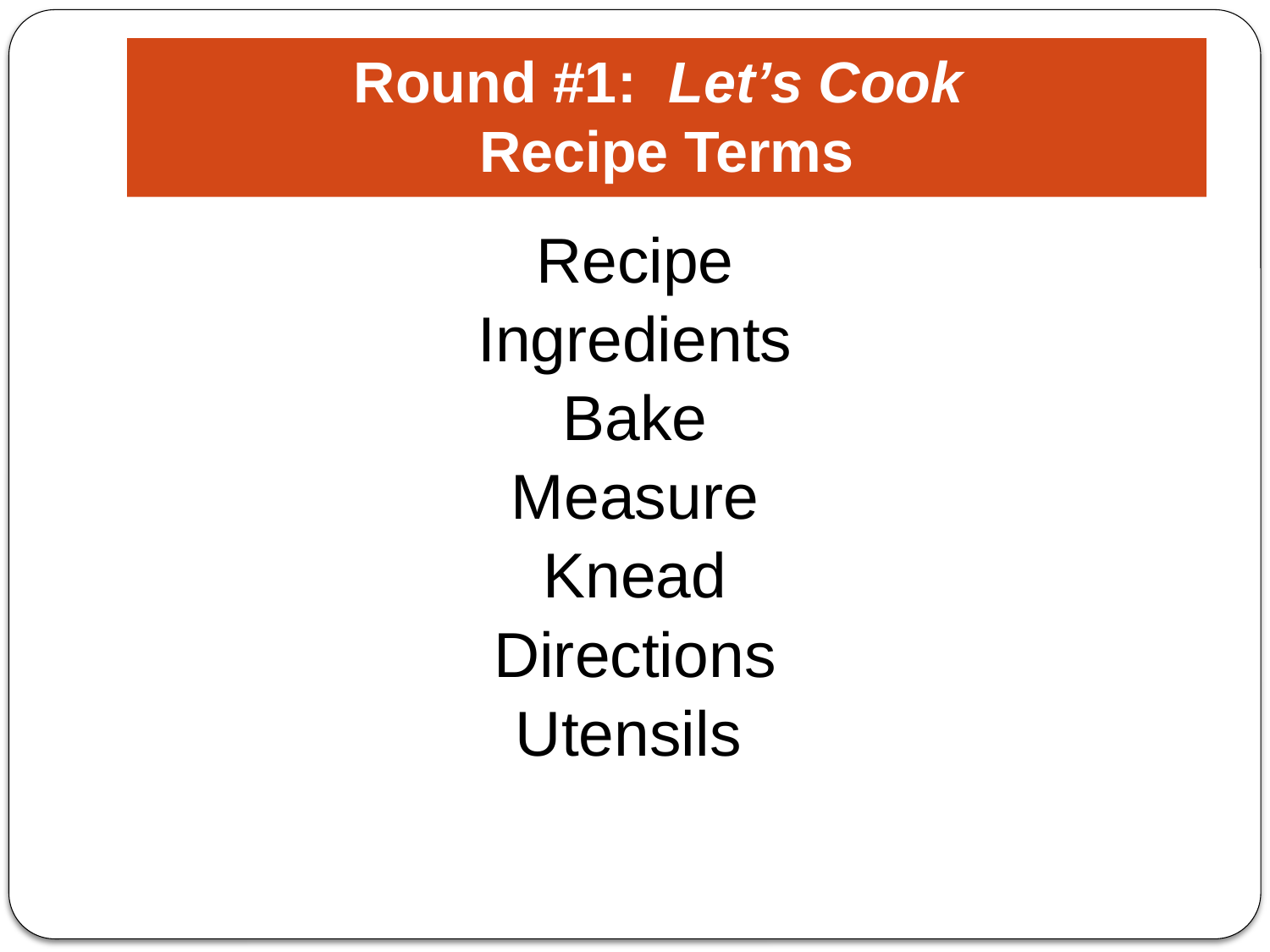

# Round #1:  Let’s Cook Recipe Terms
Recipe
Ingredients
Bake
Measure
Knead
Directions
Utensils